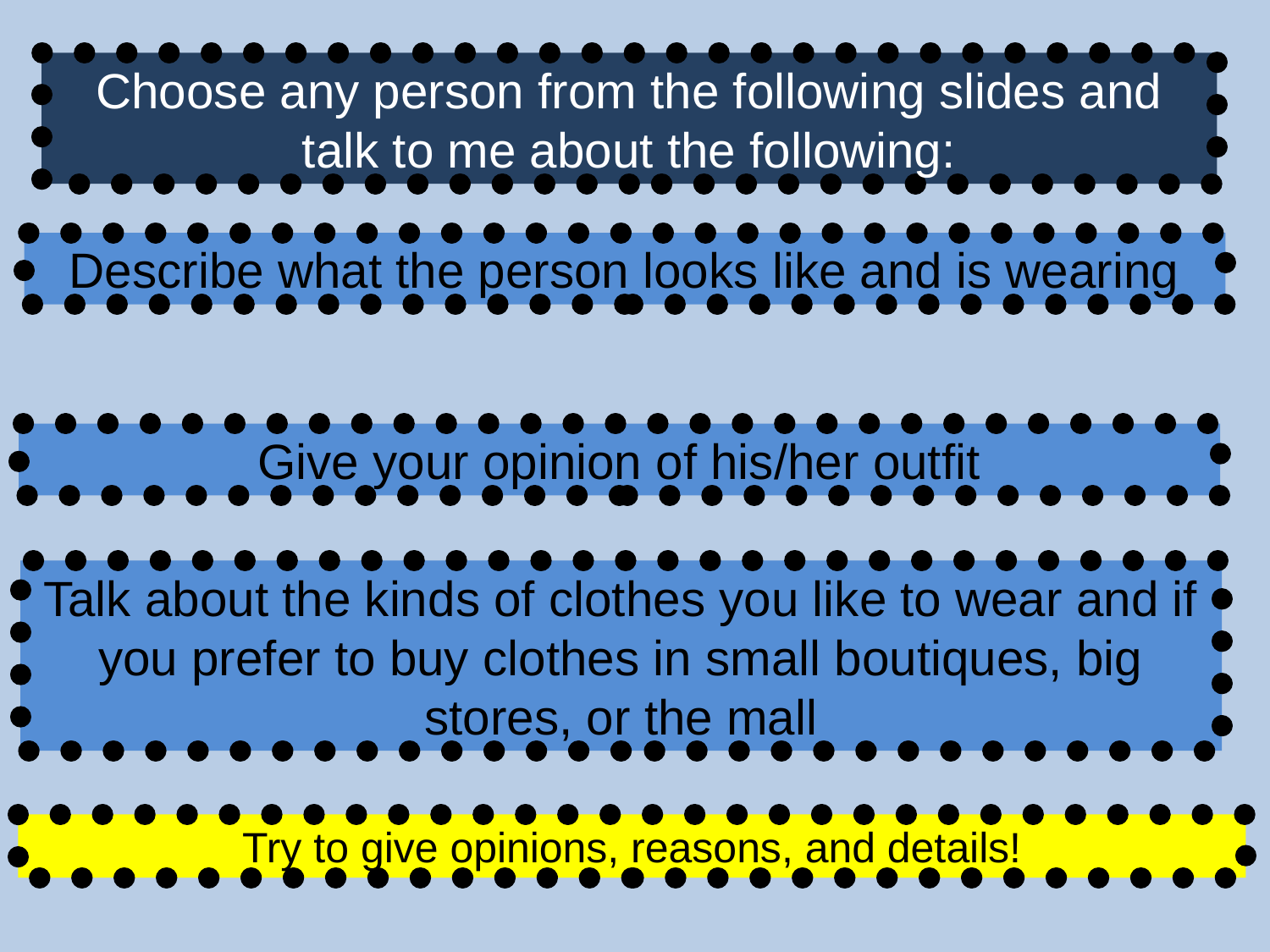

Choose any person from the following slides and talk to me about the following:
Describe what the person looks like and is wearing
Give your opinion of his/her outfit
Talk about the kinds of clothes you like to wear and if you prefer to buy clothes in small boutiques, big stores, or the mall
Try to give opinions, reasons, and details!